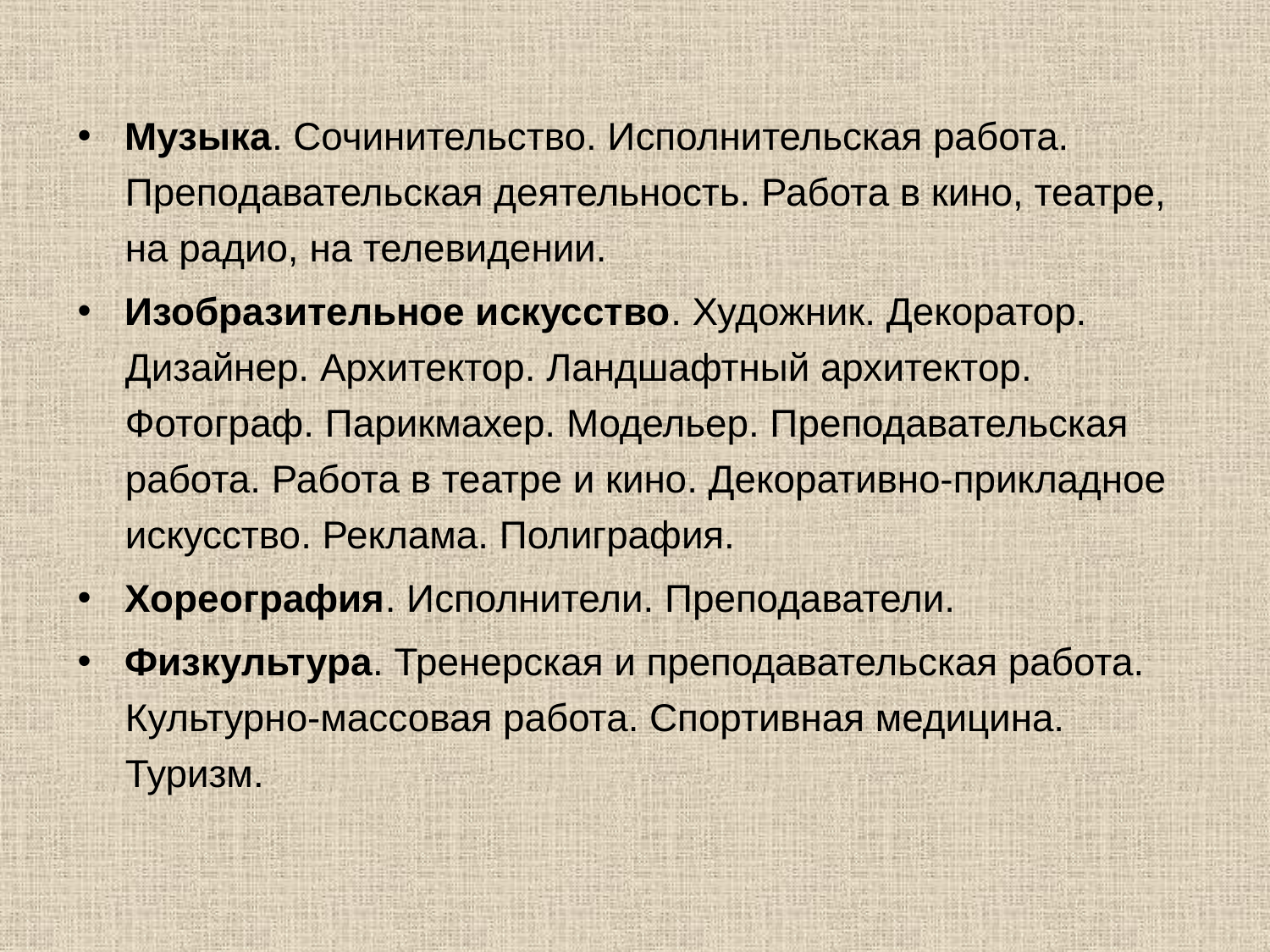

Музыка. Сочинительство. Исполнительская работа. Преподавательская деятельность. Работа в кино, театре, на радио, на телевидении.
Изобразительное искусство. Художник. Декоратор. Дизайнер. Архитектор. Ландшафтный архитектор. Фотограф. Парикмахер. Модельер. Преподавательская работа. Работа в театре и кино. Декоративно-прикладное искусство. Реклама. Полиграфия.
Хореография. Исполнители. Преподаватели.
Физкультура. Тренерская и преподавательская работа. Культурно-массовая работа. Спортивная медицина. Туризм.